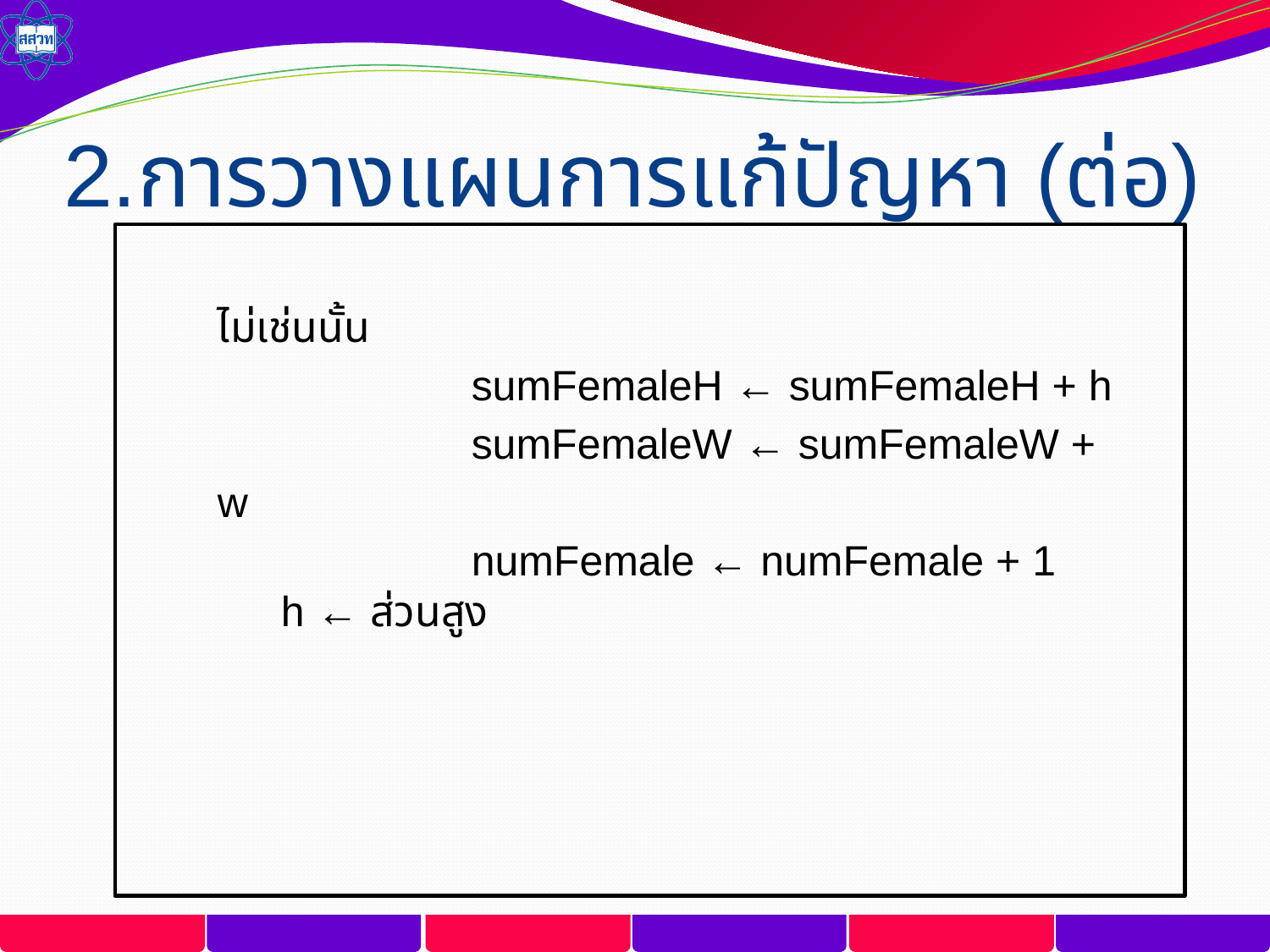

# 2.การวางแผนการแก้ปัญหา (ต่อ)

ไม่เช่นนั้น
		sumFemaleH ← sumFemaleH + h
		sumFemaleW ← sumFemaleW + w
		numFemale ← numFemale + 1
	h ← ส่วนสูง